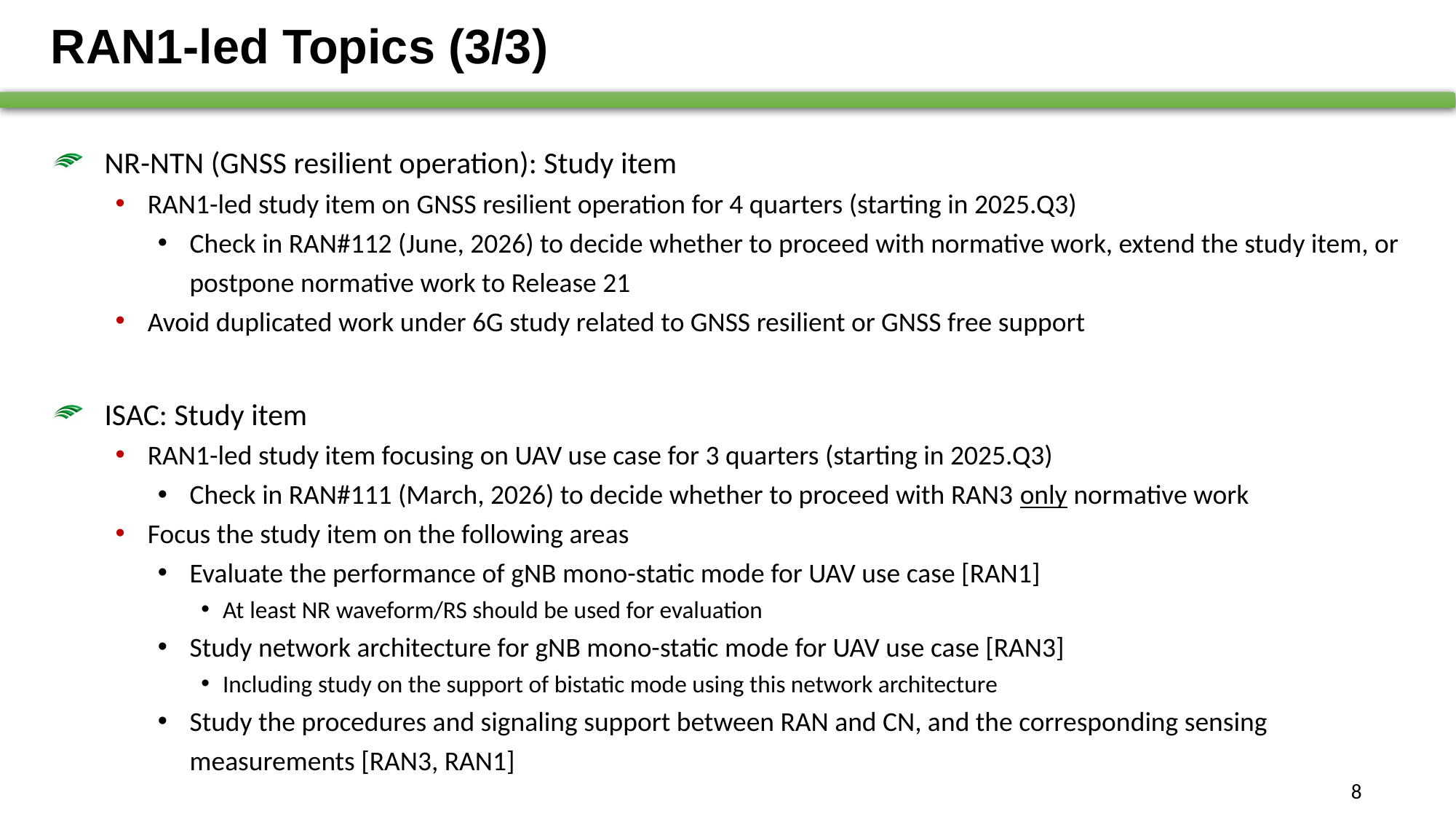

# RAN1-led Topics (3/3)
NR-NTN (GNSS resilient operation): Study item
RAN1-led study item on GNSS resilient operation for 4 quarters (starting in 2025.Q3)
Check in RAN#112 (June, 2026) to decide whether to proceed with normative work, extend the study item, or postpone normative work to Release 21
Avoid duplicated work under 6G study related to GNSS resilient or GNSS free support

ISAC: Study item
RAN1-led study item focusing on UAV use case for 3 quarters (starting in 2025.Q3)
Check in RAN#111 (March, 2026) to decide whether to proceed with RAN3 only normative work
Focus the study item on the following areas
Evaluate the performance of gNB mono-static mode for UAV use case [RAN1]
At least NR waveform/RS should be used for evaluation
Study network architecture for gNB mono-static mode for UAV use case [RAN3]
Including study on the support of bistatic mode using this network architecture
Study the procedures and signaling support between RAN and CN, and the corresponding sensing measurements [RAN3, RAN1]